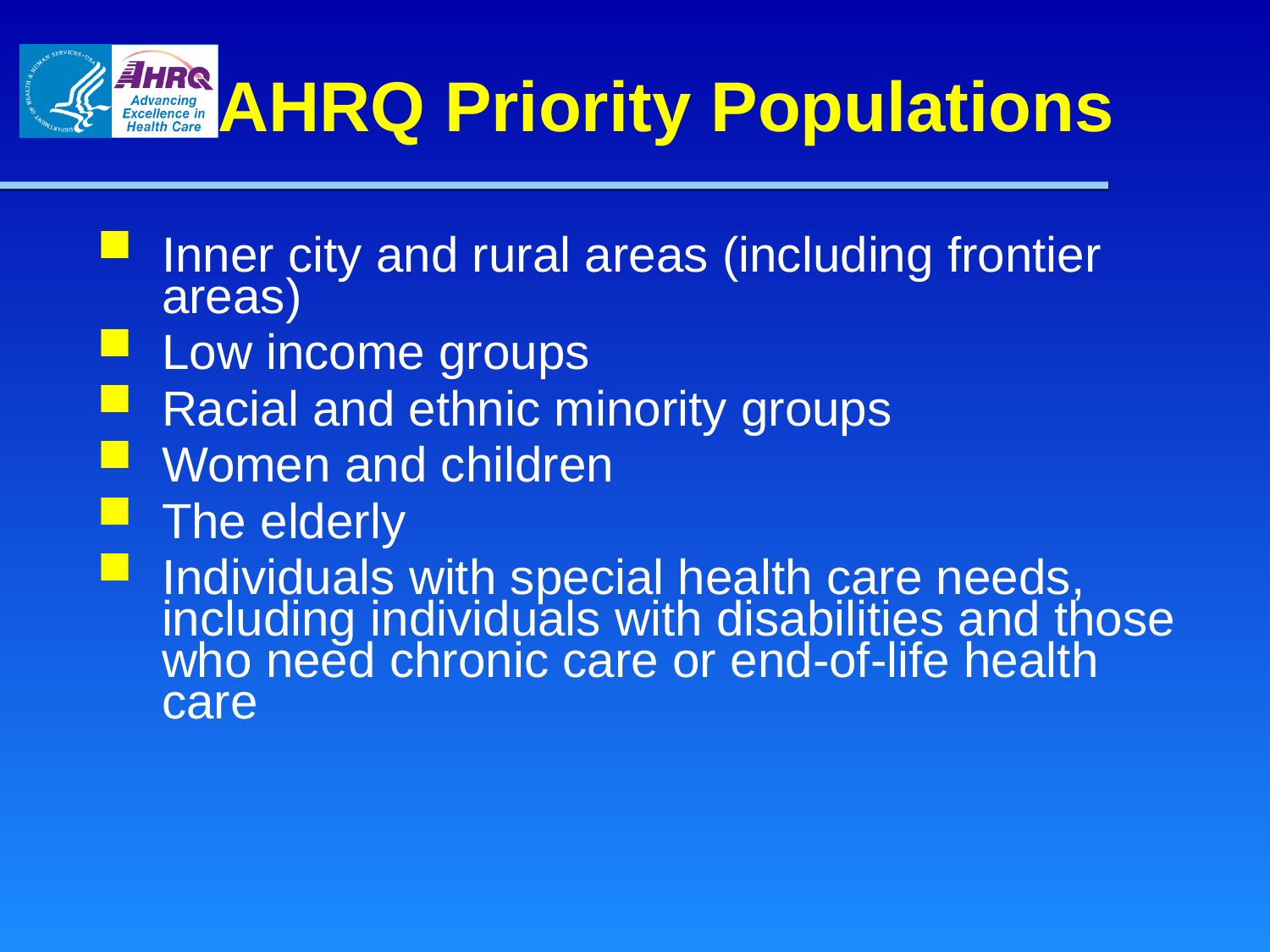

# AHRQ Priority Populations
Inner city and rural areas (including frontier areas)
Low income groups
Racial and ethnic minority groups
Women and children
The elderly
Individuals with special health care needs, including individuals with disabilities and those who need chronic care or end-of-life health care